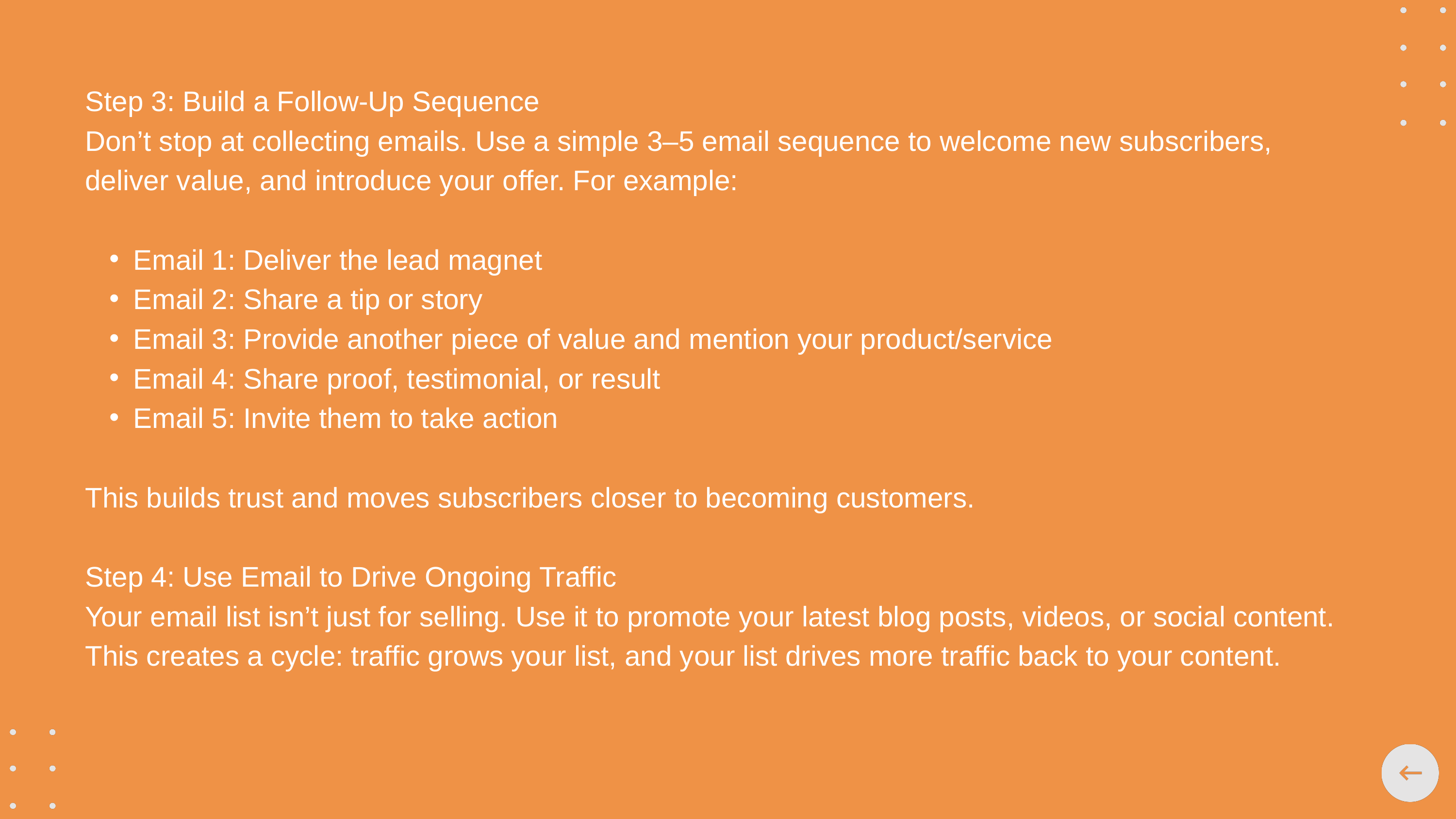

Step 3: Build a Follow-Up Sequence
Don’t stop at collecting emails. Use a simple 3–5 email sequence to welcome new subscribers, deliver value, and introduce your offer. For example:

Email 1: Deliver the lead magnet
Email 2: Share a tip or story
Email 3: Provide another piece of value and mention your product/service
Email 4: Share proof, testimonial, or result
Email 5: Invite them to take action

This builds trust and moves subscribers closer to becoming customers.

Step 4: Use Email to Drive Ongoing Traffic
Your email list isn’t just for selling. Use it to promote your latest blog posts, videos, or social content. This creates a cycle: traffic grows your list, and your list drives more traffic back to your content.